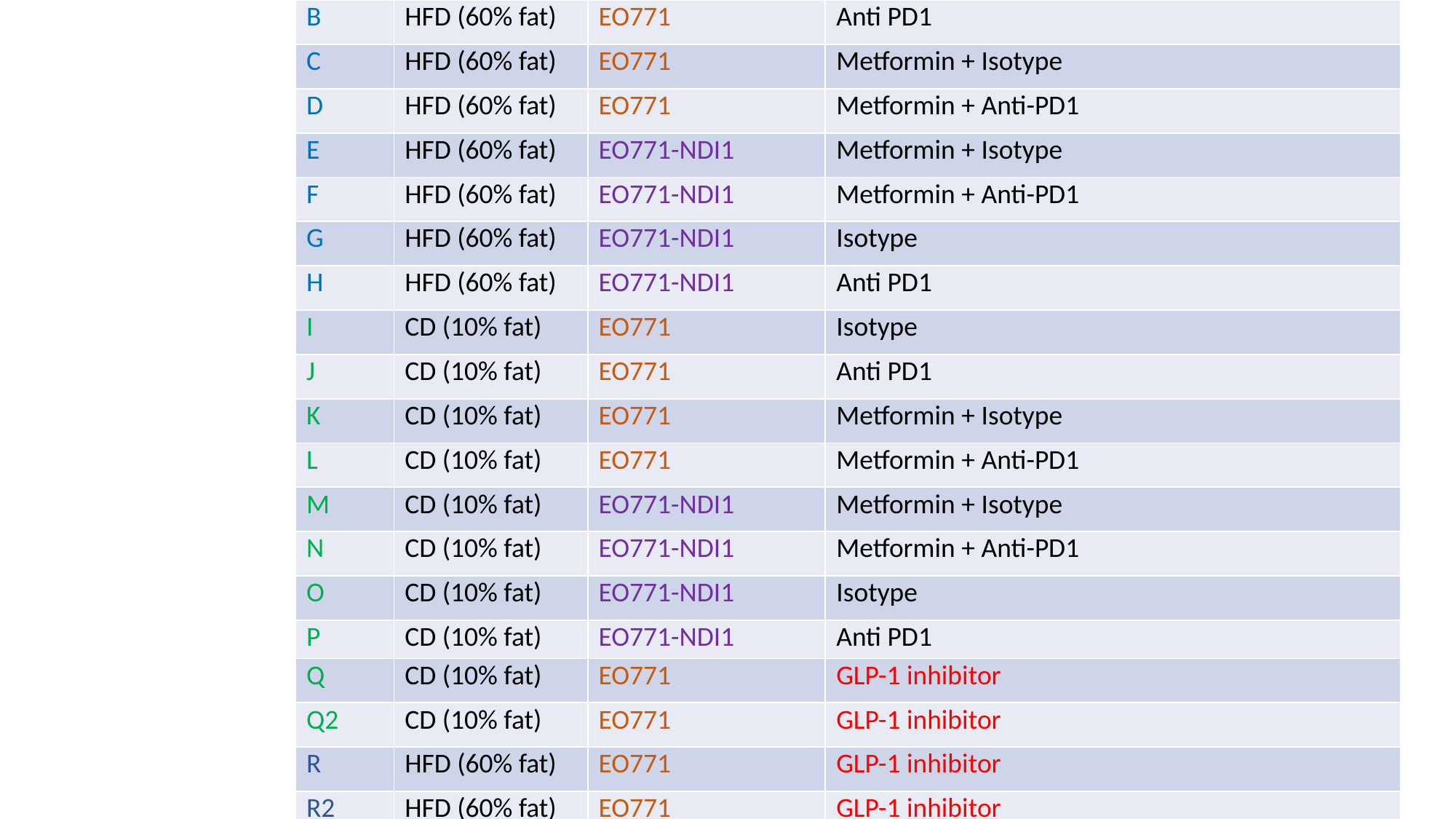

| Group | Diet | Cells | Treatment |
| --- | --- | --- | --- |
| A | HFD (60% fat) | EO771 | Isotype |
| B | HFD (60% fat) | EO771 | Anti PD1 |
| C | HFD (60% fat) | EO771 | Metformin + Isotype |
| D | HFD (60% fat) | EO771 | Metformin + Anti-PD1 |
| E | HFD (60% fat) | EO771-NDI1 | Metformin + Isotype |
| F | HFD (60% fat) | EO771-NDI1 | Metformin + Anti-PD1 |
| G | HFD (60% fat) | EO771-NDI1 | Isotype |
| H | HFD (60% fat) | EO771-NDI1 | Anti PD1 |
| I | CD (10% fat) | EO771 | Isotype |
| J | CD (10% fat) | EO771 | Anti PD1 |
| K | CD (10% fat) | EO771 | Metformin + Isotype |
| L | CD (10% fat) | EO771 | Metformin + Anti-PD1 |
| M | CD (10% fat) | EO771-NDI1 | Metformin + Isotype |
| N | CD (10% fat) | EO771-NDI1 | Metformin + Anti-PD1 |
| O | CD (10% fat) | EO771-NDI1 | Isotype |
| P | CD (10% fat) | EO771-NDI1 | Anti PD1 |
| Q | CD (10% fat) | EO771 | GLP-1 inhibitor |
| Q2 | CD (10% fat) | EO771 | GLP-1 inhibitor |
| R | HFD (60% fat) | EO771 | GLP-1 inhibitor |
| R2 | HFD (60% fat) | EO771 | GLP-1 inhibitor |